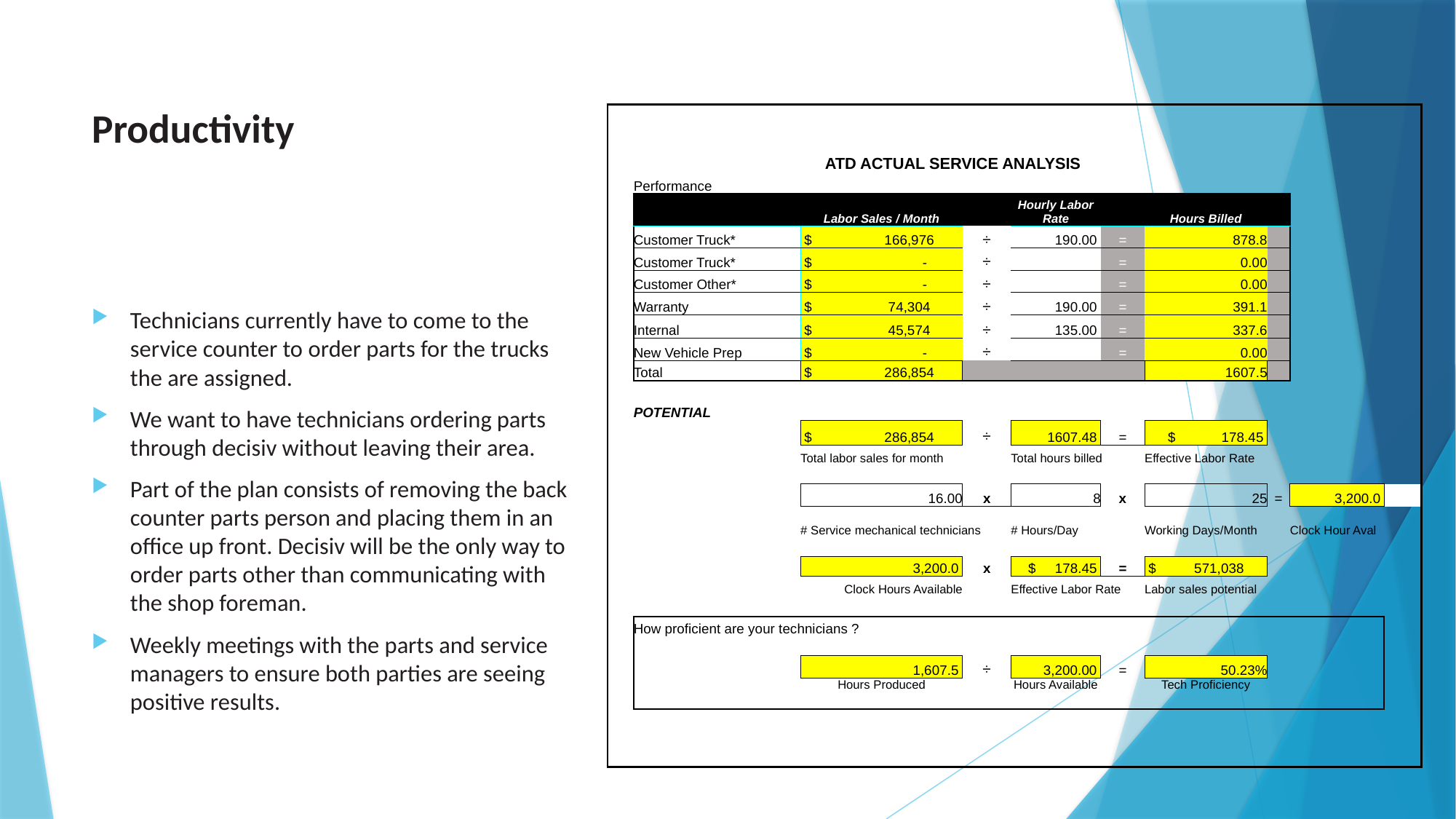

# Productivity
|  |  |  |  |  |  |  |  |  |  |
| --- | --- | --- | --- | --- | --- | --- | --- | --- | --- |
|  | ATD ACTUAL SERVICE ANALYSIS |  |  |  |  |  |  |  |  |
|  | Performance |  |  |  |  |  |  |  |  |
|  |  | Labor Sales / Month |  | Hourly Labor Rate |  | Hours Billed |  |  |  |
|  | Customer Truck\* | $ 166,976 | ÷ | 190.00 | = | 878.8 |  |  |  |
|  | Customer Truck\* | $ - | ÷ |  | = | 0.00 |  |  |  |
|  | Customer Other\* | $ - | ÷ |  | = | 0.00 |  |  |  |
|  | Warranty | $ 74,304 | ÷ | 190.00 | = | 391.1 |  |  |  |
|  | Internal | $ 45,574 | ÷ | 135.00 | = | 337.6 |  |  |  |
|  | New Vehicle Prep | $ - | ÷ |  | = | 0.00 |  |  |  |
|  | Total | $ 286,854 |  |  |  | 1607.5 |  |  |  |
|  |  |  |  |  |  |  |  |  |  |
|  | POTENTIAL |  |  |  |  |  |  |  |  |
|  |  | $ 286,854 | ÷ | 1607.48 | = | $ 178.45 |  |  |  |
|  |  | Total labor sales for month |  | Total hours billed |  | Effective Labor Rate |  |  |  |
|  |  |  |  |  |  |  |  |  |  |
|  |  | 16.00 | x | 8 | x | 25 | = | 3,200.0 |  |
|  |  | # Service mechanical technicians |  | # Hours/Day |  | Working Days/Month |  | Clock Hour Aval |  |
|  |  |  |  |  |  |  |  |  |  |
|  |  | 3,200.0 | x | $ 178.45 | = | $ 571,038 |  |  |  |
|  |  | Clock Hours Available |  | Effective Labor Rate |  | Labor sales potential |  |  |  |
|  |  |  |  |  |  |  |  |  |  |
|  | How proficient are your technicians ? |  |  |  |  |  |  |  |  |
|  |  |  |  |  |  |  |  |  |  |
|  |  | 1,607.5 | ÷ | 3,200.00 | = | 50.23% |  |  |  |
|  |  | Hours Produced |  | Hours Available |  | Tech Proficiency |  |  |  |
|  |  |  |  |  |  |  |  |  |  |
|  |  |  |  |  |  |  |  |  |  |
|  |  |  |  |  |  |  |  |  |  |

Technicians currently have to come to the service counter to order parts for the trucks the are assigned.
We want to have technicians ordering parts through decisiv without leaving their area.
Part of the plan consists of removing the back counter parts person and placing them in an office up front. Decisiv will be the only way to order parts other than communicating with the shop foreman.
Weekly meetings with the parts and service managers to ensure both parties are seeing positive results.